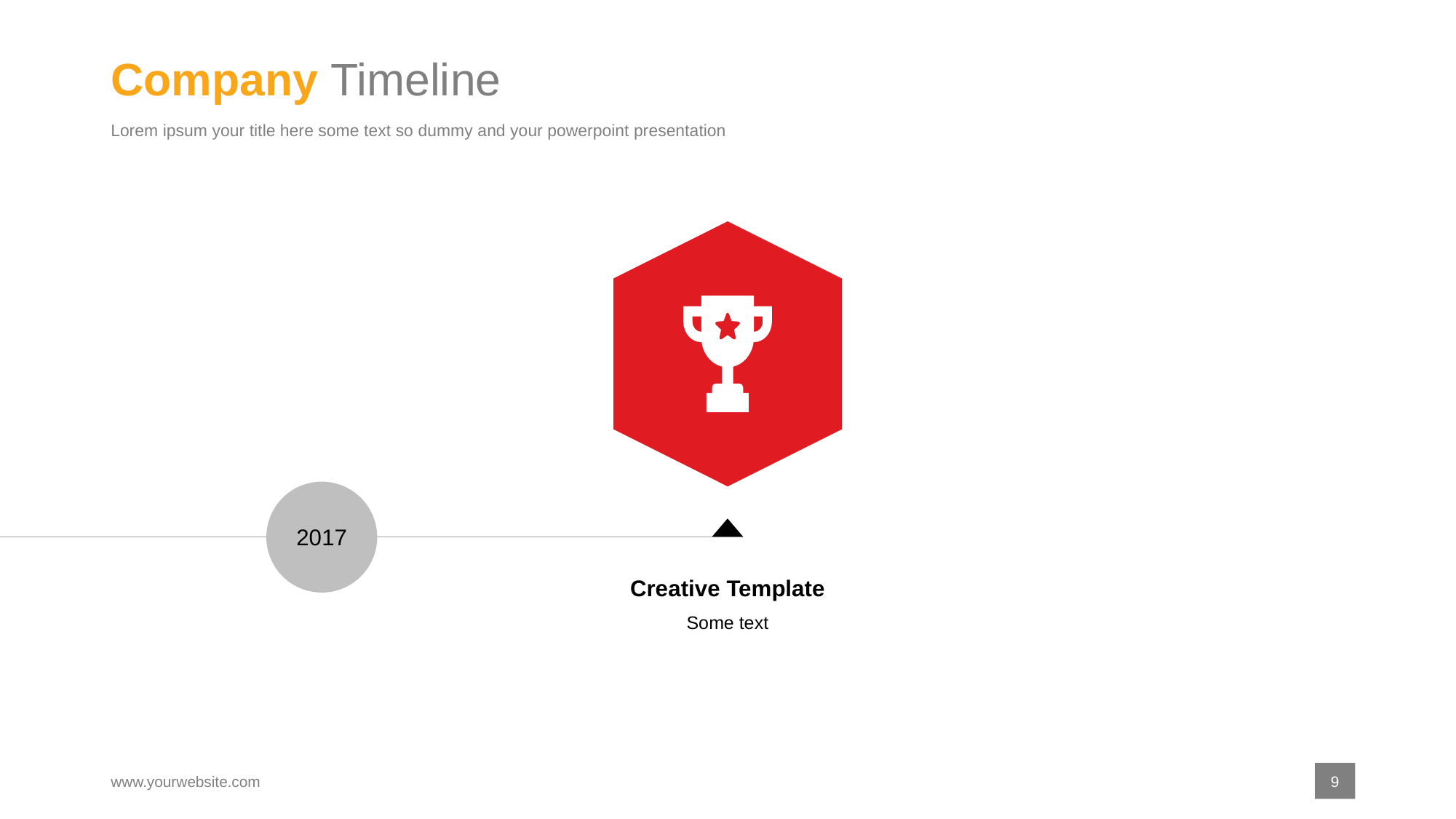

# Company Timeline
Lorem ipsum your title here some text so dummy and your powerpoint presentation

2017

Creative Template
Some text
9
www.yourwebsite.com